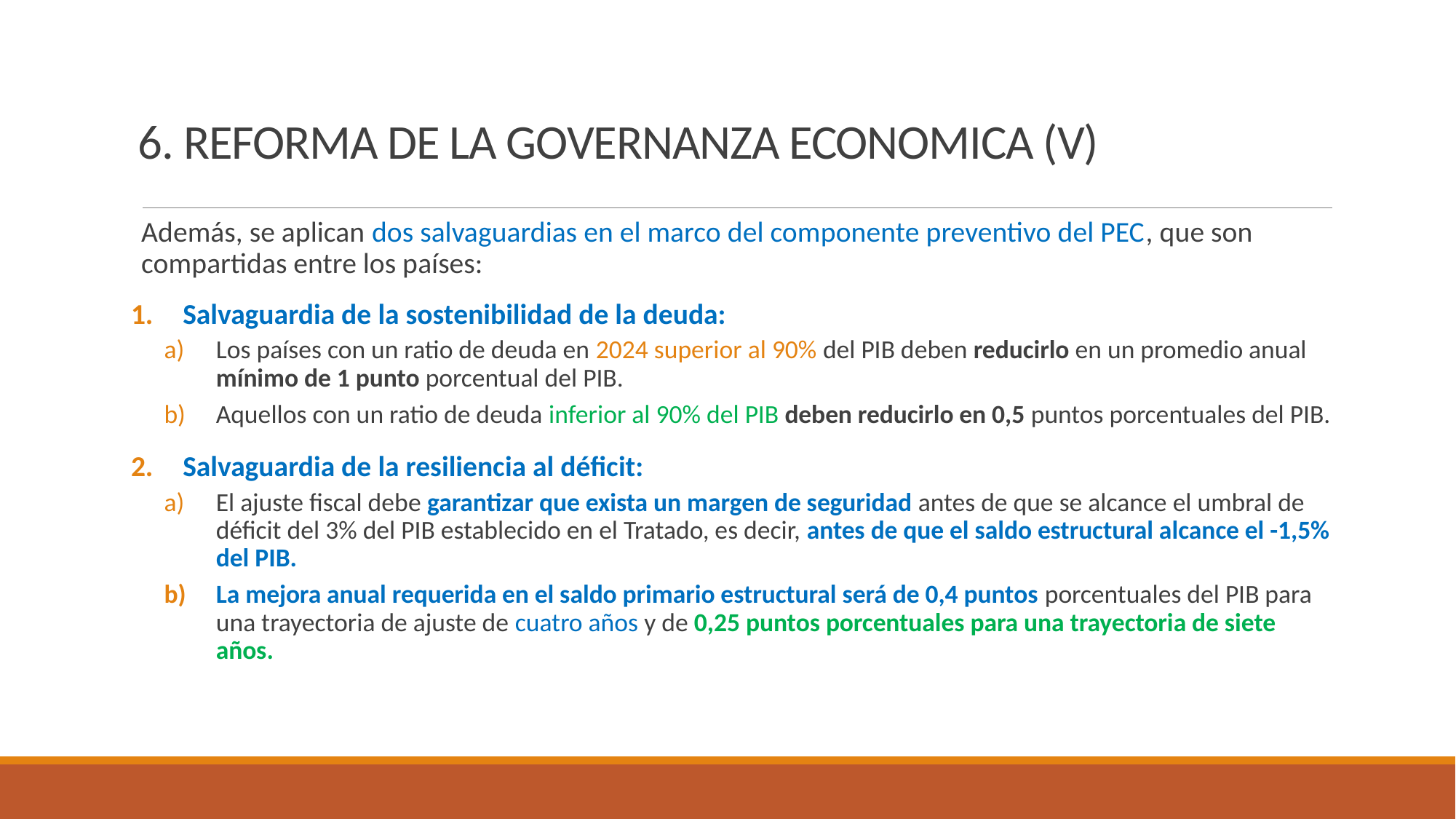

# 6. REFORMA DE LA GOVERNANZA ECONOMICA (V)
Además, se aplican dos salvaguardias en el marco del componente preventivo del PEC, que son compartidas entre los países:
Salvaguardia de la sostenibilidad de la deuda:
Los países con un ratio de deuda en 2024 superior al 90% del PIB deben reducirlo en un promedio anual mínimo de 1 punto porcentual del PIB.
Aquellos con un ratio de deuda inferior al 90% del PIB deben reducirlo en 0,5 puntos porcentuales del PIB.
Salvaguardia de la resiliencia al déficit:
El ajuste fiscal debe garantizar que exista un margen de seguridad antes de que se alcance el umbral de déficit del 3% del PIB establecido en el Tratado, es decir, antes de que el saldo estructural alcance el -1,5% del PIB.
La mejora anual requerida en el saldo primario estructural será de 0,4 puntos porcentuales del PIB para una trayectoria de ajuste de cuatro años y de 0,25 puntos porcentuales para una trayectoria de siete años.